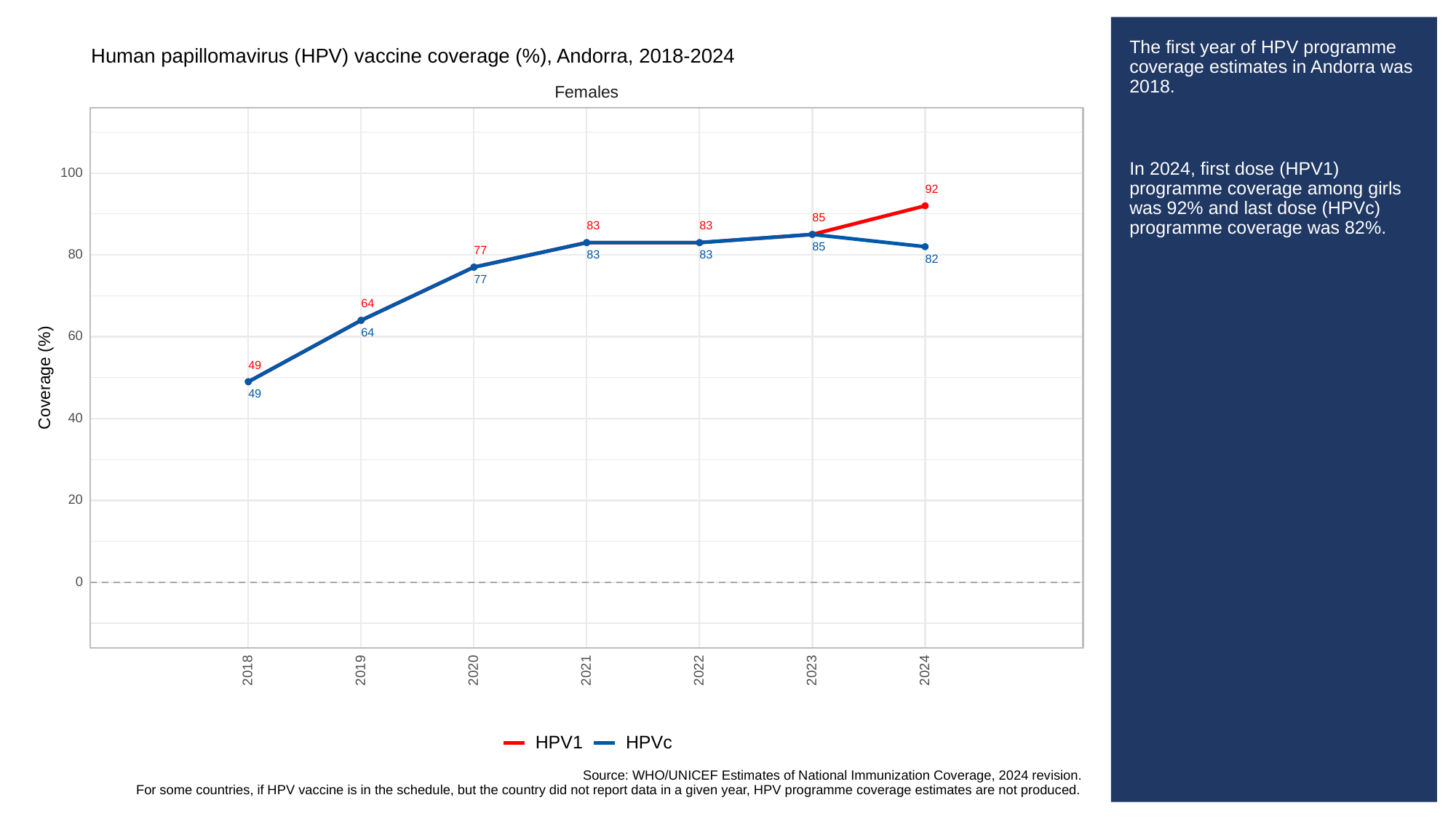

# The first year of HPV programme coverage estimates in Andorra was 2018.

In 2024, first dose (HPV1) programme coverage among girls was 92% and last dose (HPVc) programme coverage was 82%.

Human papillomavirus (HPV) vaccine coverage (%), Andorra, 2018-2024
Females

100

92

85

83
83

85

77
80
83
83

82

77

64

64
60

49
Coverage (%)

49
40

20

0

2023
2018
2019
2020
2021
2022
2024
HPVc
HPV1

Source: WHO/UNICEF Estimates of National Immunization Coverage, 2024 revision.
For some countries, if HPV vaccine is in the schedule, but the country did not report data in a given year, HPV programme coverage estimates are not produced.